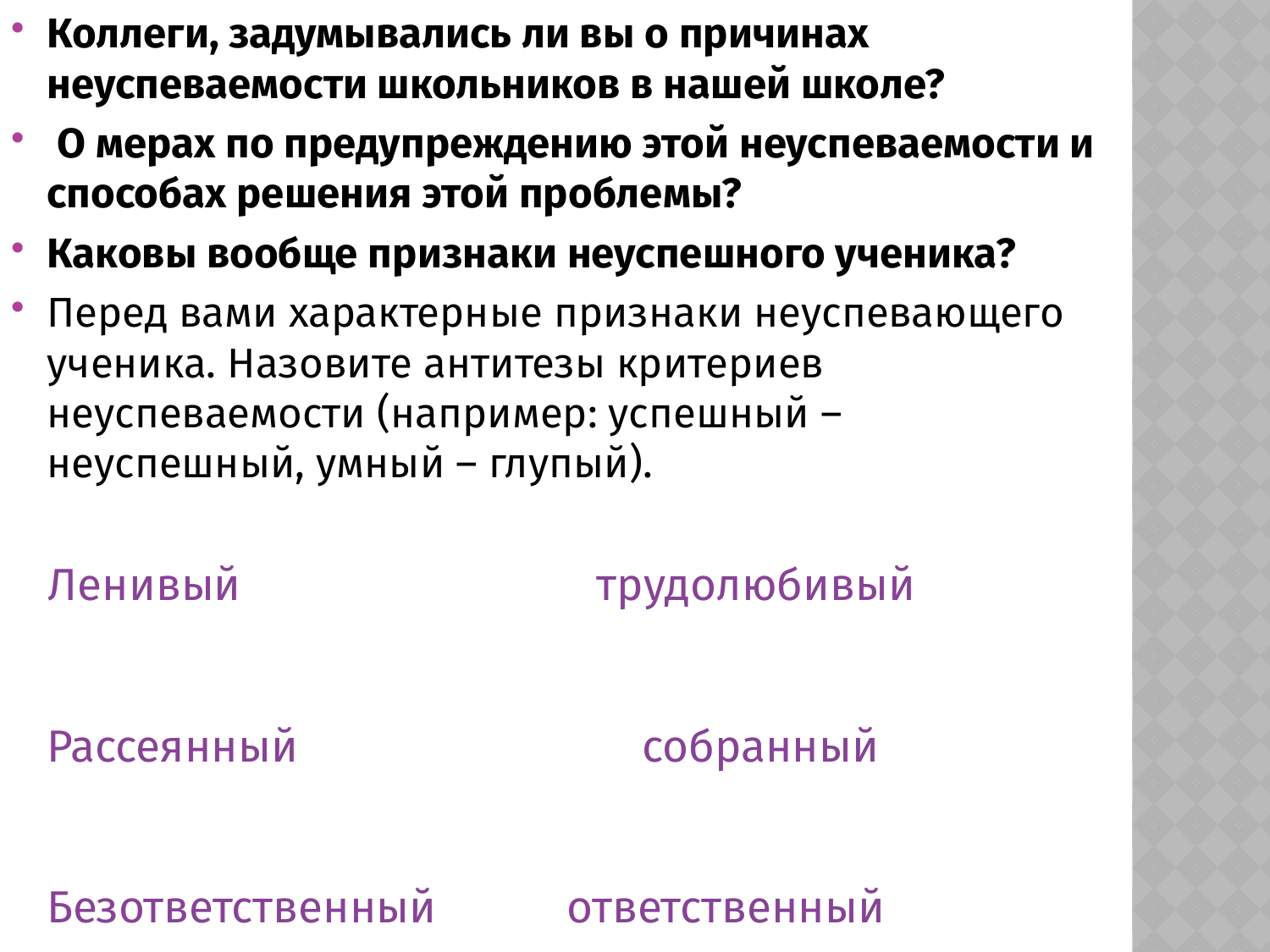

Коллеги, задумывались ли вы о причинах неуспеваемости школьников в нашей школе?
 О мерах по предупреждению этой неуспеваемости и способах решения этой проблемы?
Каковы вообще признаки неуспешного ученика?
Перед вами характерные признаки неуспевающего ученика. Назовите антитезы критериев неуспеваемости (например: успешный – неуспешный, умный – глупый).

   Ленивый                              трудолюбивый
Рассеянный                             собранный
Безответственный           ответственный
#